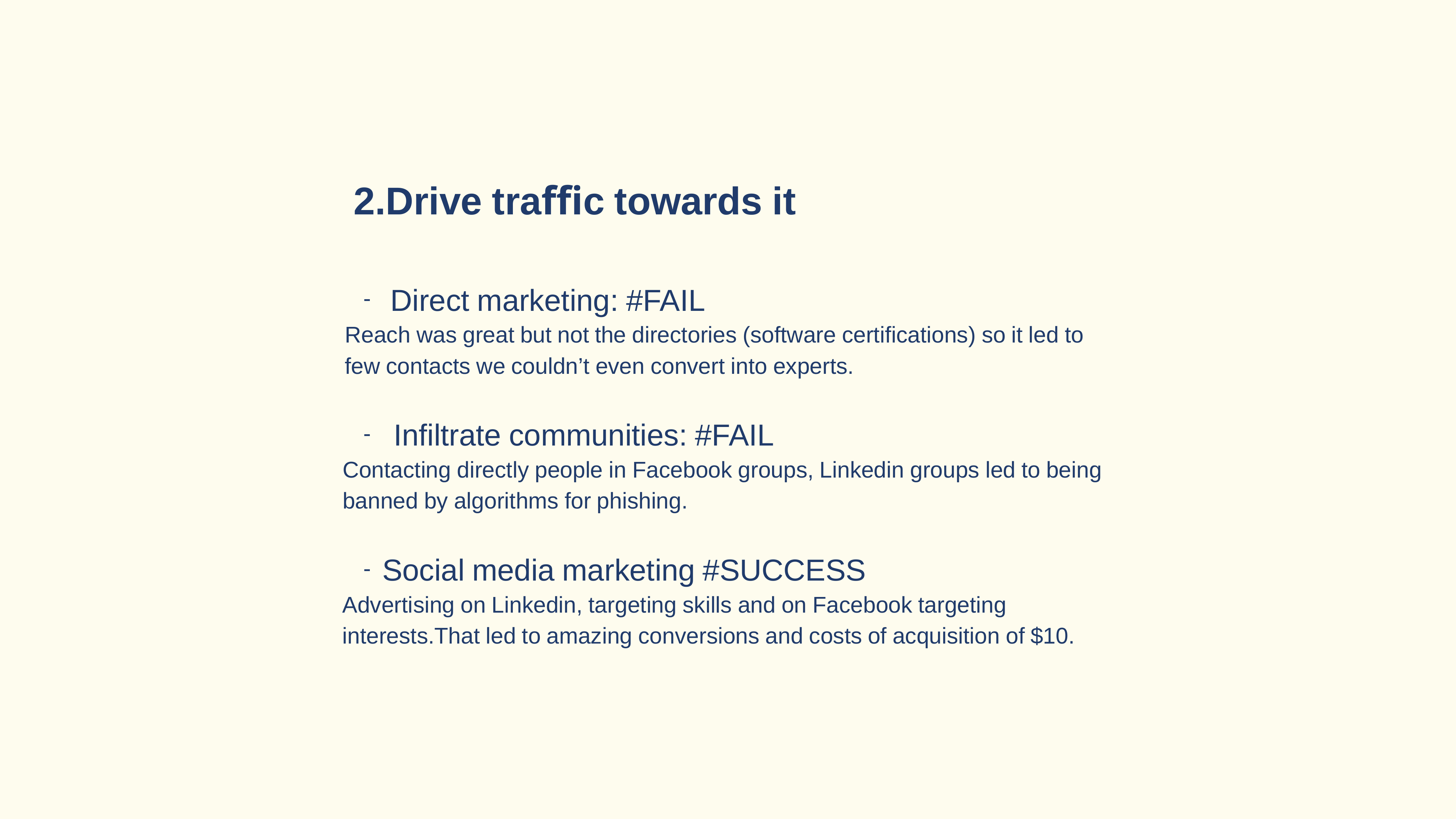

2.Drive traﬃc towards it
Direct marketing: #FAIL
-
Reach was great but not the directories (software certiﬁcations) so it led to
few contacts we couldn’t even convert into experts.
Inﬁltrate communities: #FAIL
-
Contacting directly people in Facebook groups, Linkedin groups led to being
banned by algorithms for phishing.
Social media marketing #SUCCESS
-
Advertising on Linkedin, targeting skills and on Facebook targeting
interests.That led to amazing conversions and costs of acquisition of $10.